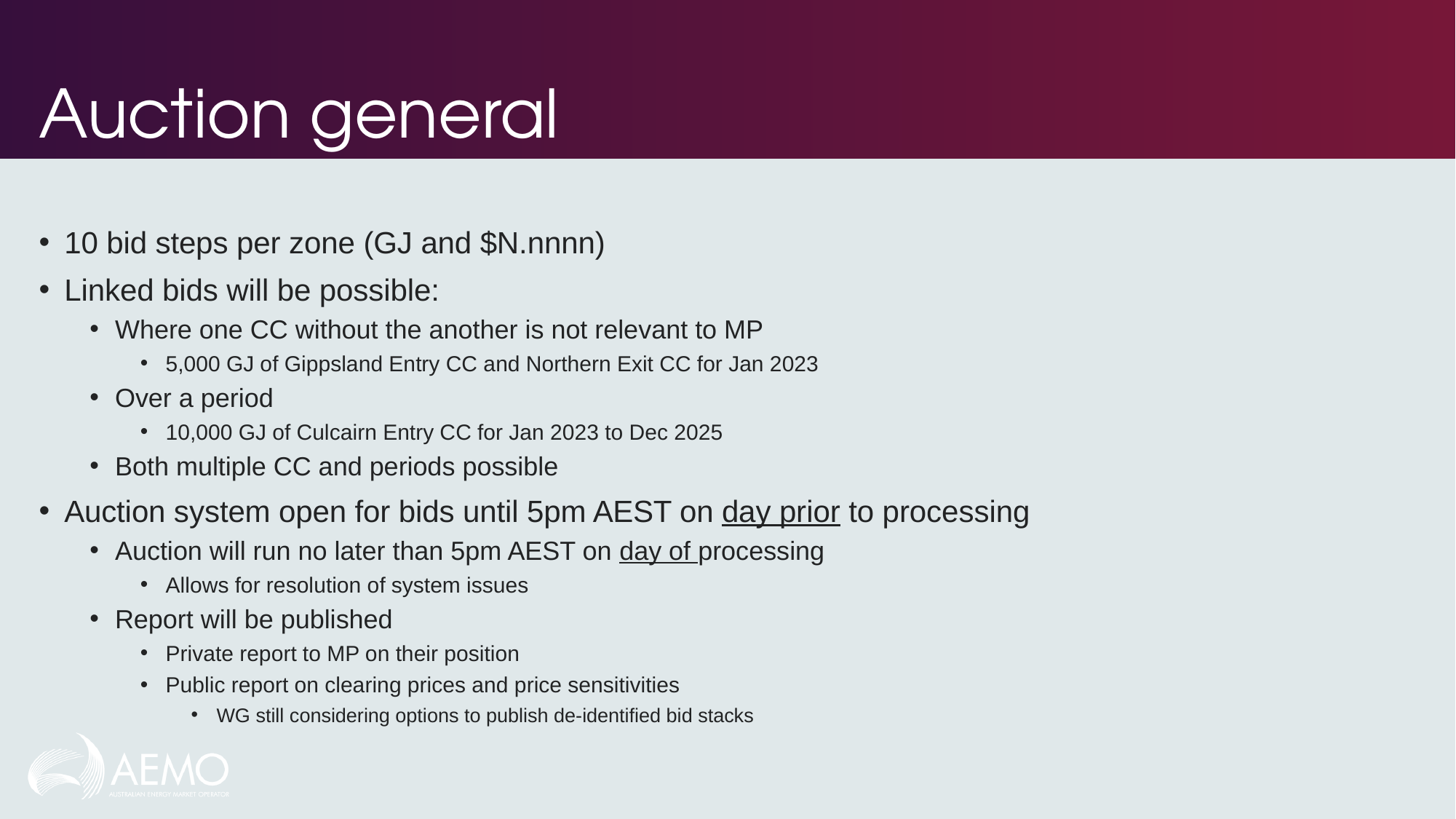

# Auction general
10 bid steps per zone (GJ and $N.nnnn)
Linked bids will be possible:
Where one CC without the another is not relevant to MP
5,000 GJ of Gippsland Entry CC and Northern Exit CC for Jan 2023
Over a period
10,000 GJ of Culcairn Entry CC for Jan 2023 to Dec 2025
Both multiple CC and periods possible
Auction system open for bids until 5pm AEST on day prior to processing
Auction will run no later than 5pm AEST on day of processing
Allows for resolution of system issues
Report will be published
Private report to MP on their position
Public report on clearing prices and price sensitivities
WG still considering options to publish de-identified bid stacks